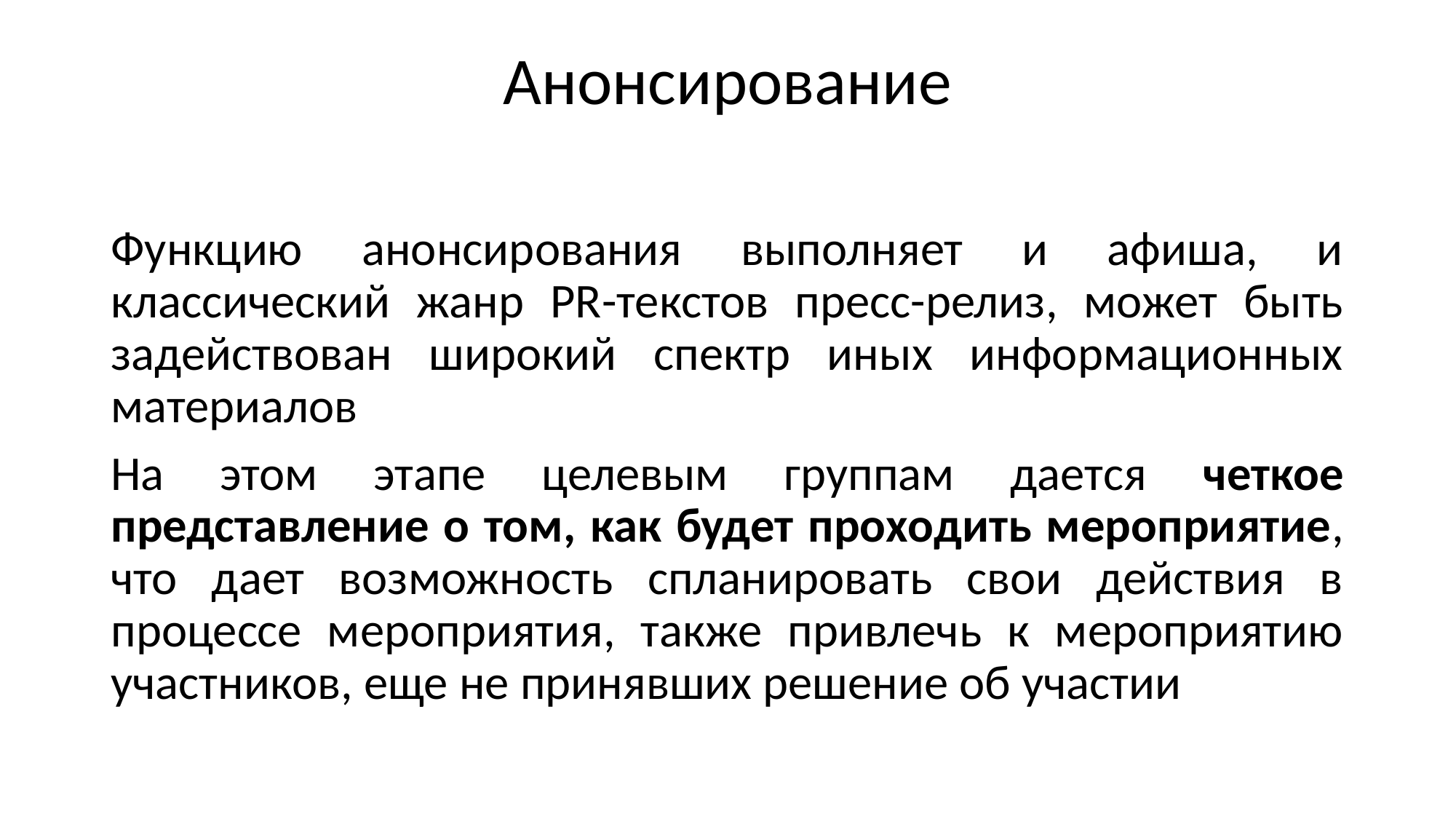

# Анонсирование
Функцию анонсирования выполняет и афиша, и классический жанр PR-текстов пресс-релиз, может быть задействован широкий спектр иных информационных материалов
На этом этапе целевым группам дается четкое представление о том, как будет проходить мероприятие, что дает возможность спланировать свои действия в процессе мероприятия, также привлечь к мероприятию участников, еще не принявших решение об участии